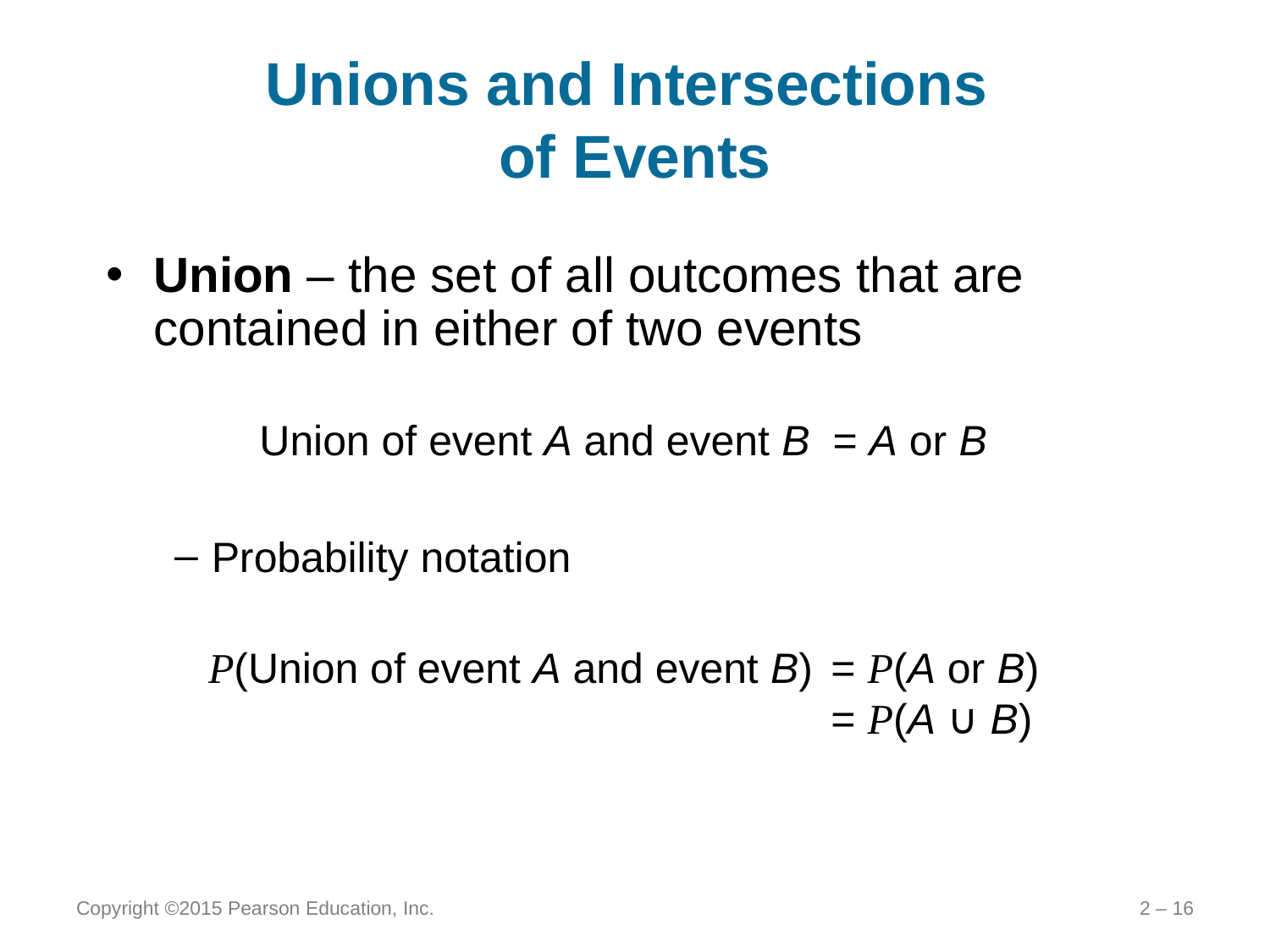

# Unions and Intersections of Events
Union – the set of all outcomes that are contained in either of two events
Union of event A and event B	= A or B
Probability notation
P(Union of event A and event B)	= P(A or B)
	= P(A ∪ B)
Copyright ©2015 Pearson Education, Inc.
2 – 16